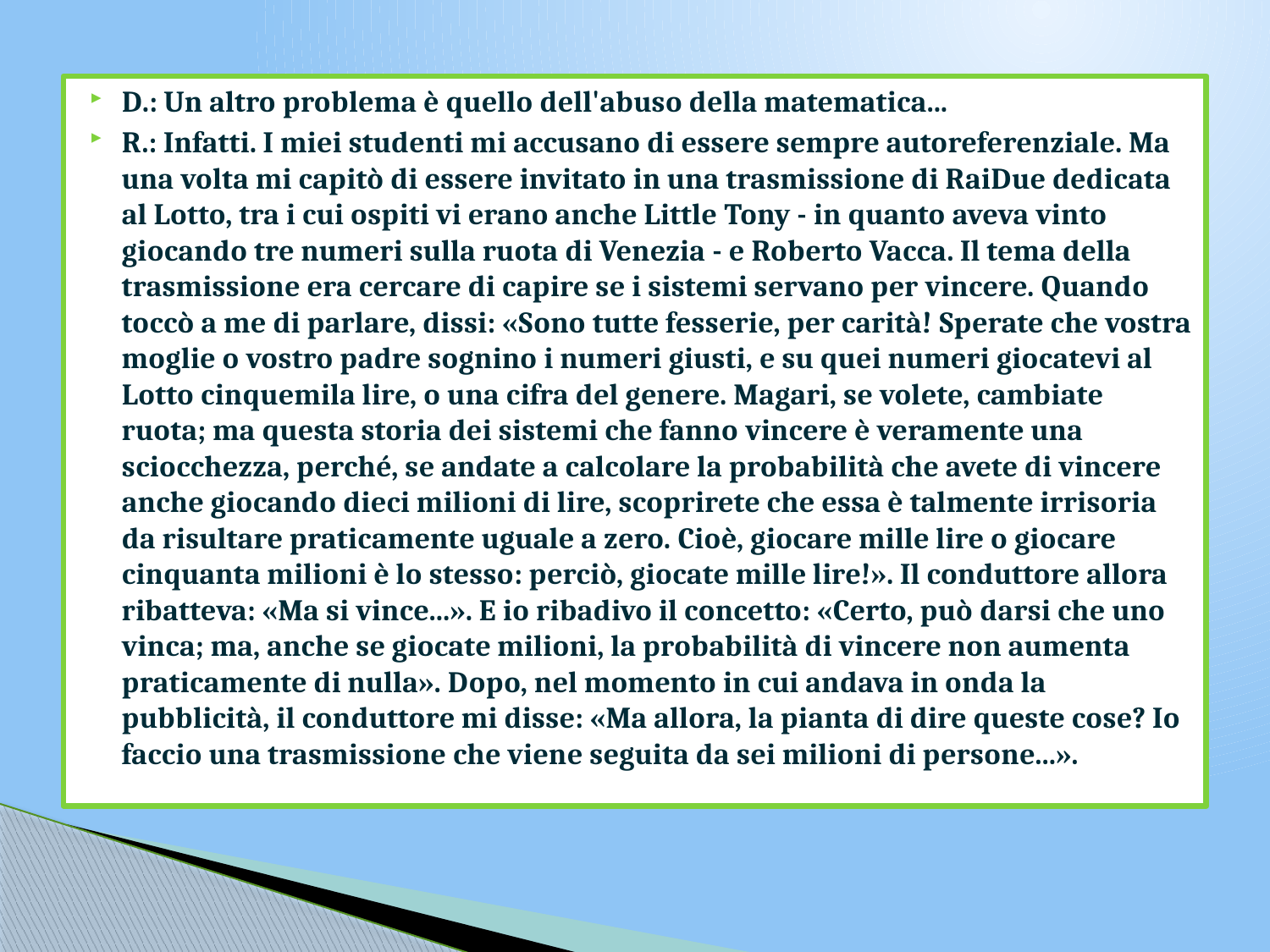

D.: Un altro problema è quello dell'abuso della matematica...
R.: Infatti. I miei studenti mi accusano di essere sempre autoreferenziale. Ma una volta mi capitò di essere invitato in una trasmissione di RaiDue dedicata al Lotto, tra i cui ospiti vi erano anche Little Tony - in quanto aveva vinto giocando tre numeri sulla ruota di Venezia - e Roberto Vacca. Il tema della trasmissione era cercare di capire se i sistemi servano per vincere. Quando toccò a me di parlare, dissi: «Sono tutte fesserie, per carità! Sperate che vostra moglie o vostro padre sognino i numeri giusti, e su quei numeri giocatevi al Lotto cinquemila lire, o una cifra del genere. Magari, se volete, cambiate ruota; ma questa storia dei sistemi che fanno vincere è veramente una sciocchezza, perché, se andate a calcolare la probabilità che avete di vincere anche giocando dieci milioni di lire, scoprirete che essa è talmente irrisoria da risultare praticamente uguale a zero. Cioè, giocare mille lire o giocare cinquanta milioni è lo stesso: perciò, giocate mille lire!». Il conduttore allora ribatteva: «Ma si vince...». E io ribadivo il concetto: «Certo, può darsi che uno vinca; ma, anche se giocate milioni, la probabilità di vincere non aumenta praticamente di nulla». Dopo, nel momento in cui andava in onda la pubblicità, il conduttore mi disse: «Ma allora, la pianta di dire queste cose? Io faccio una trasmissione che viene seguita da sei milioni di persone...».